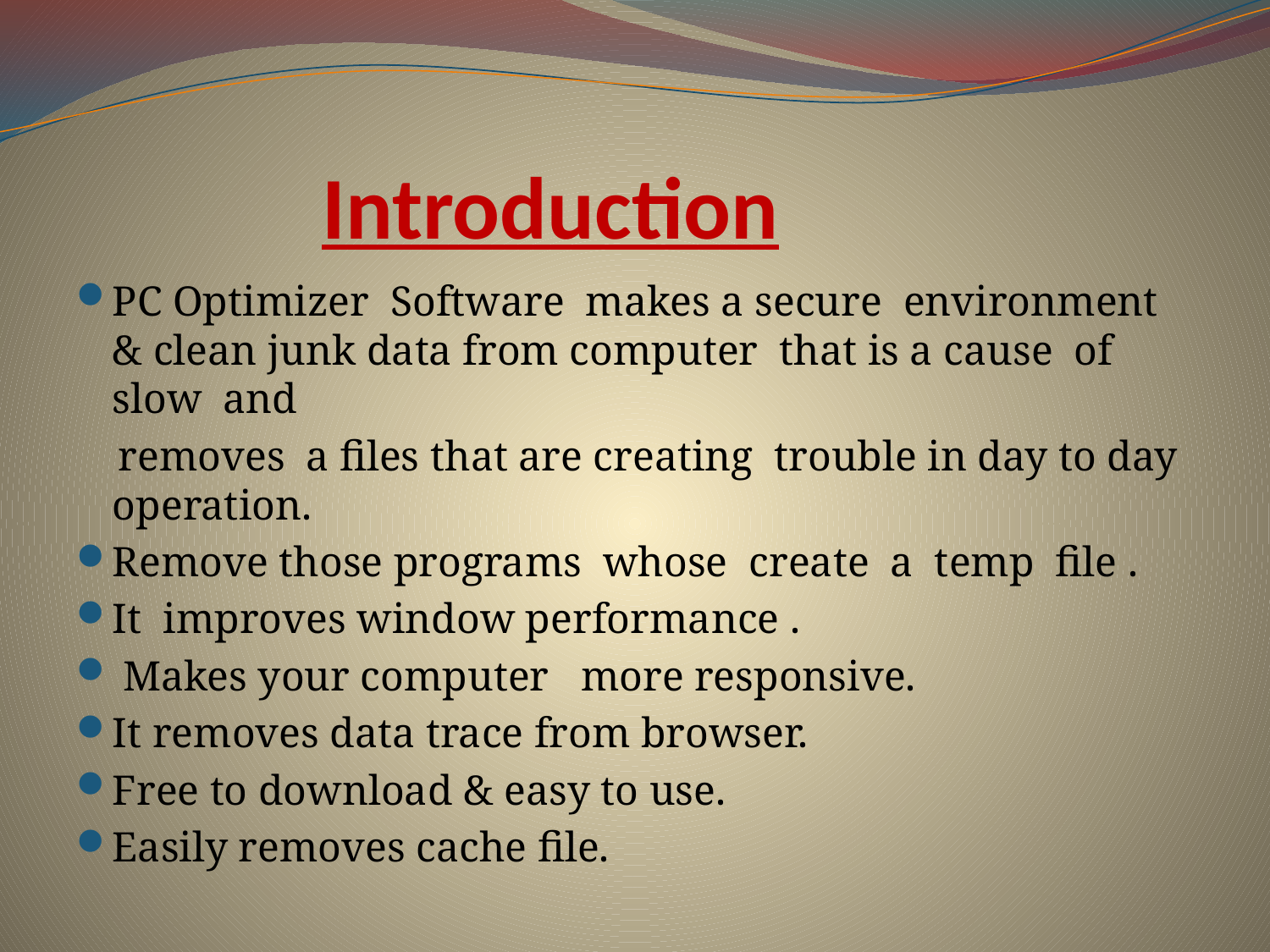

# Introduction
PC Optimizer  Software  makes a secure  environment  & clean junk data from computer  that is a cause  of slow  and
    removes  a files that are creating  trouble in day to day  operation.
Remove those programs  whose  create  a  temp  file .
It  improves window performance .
 Makes your computer   more responsive.
It removes data trace from browser.
Free to download & easy to use.
Easily removes cache file.